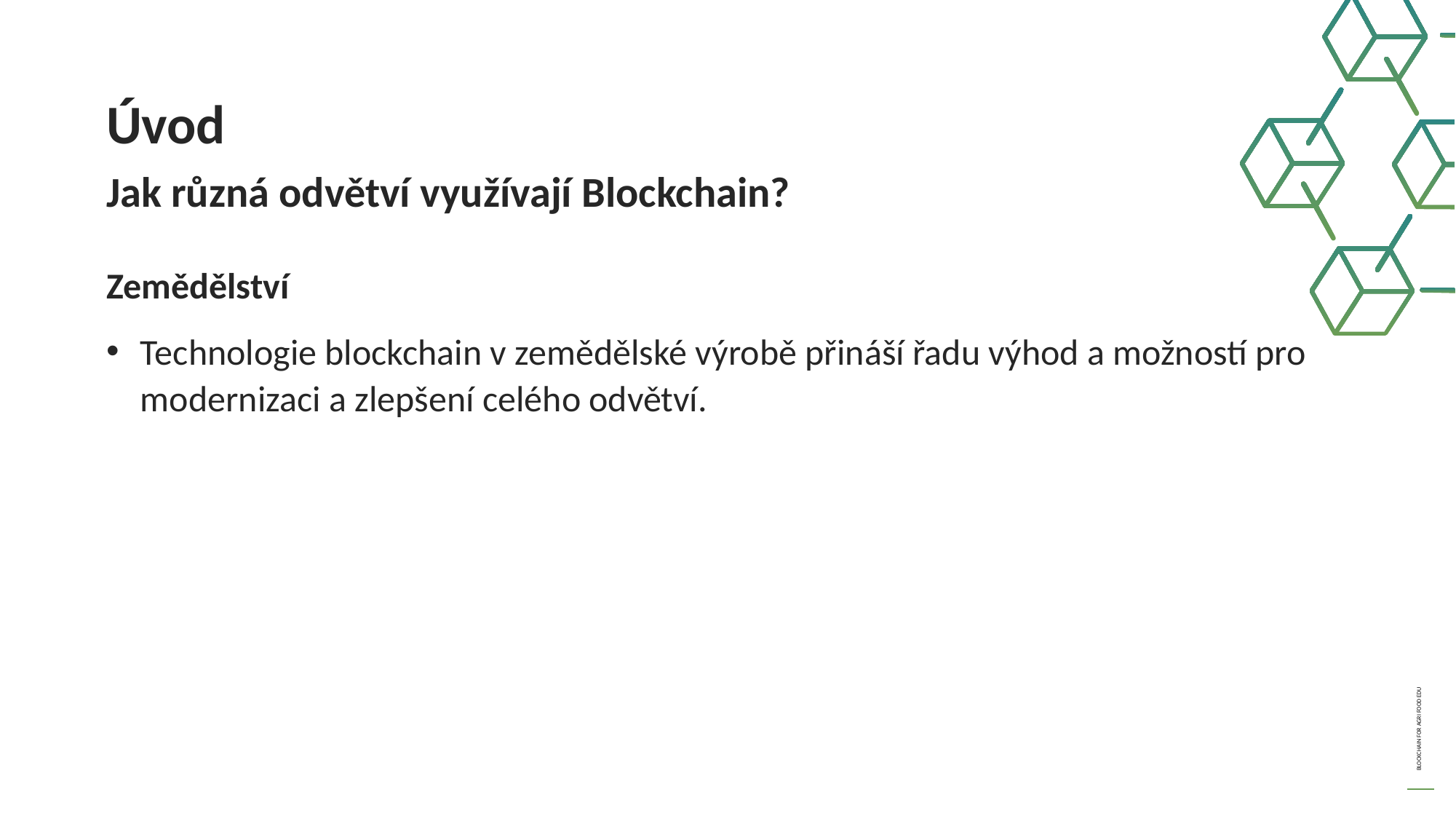

Úvod
Jak různá odvětví využívají Blockchain?
Zemědělství
Technologie blockchain v zemědělské výrobě přináší řadu výhod a možností pro modernizaci a zlepšení celého odvětví.